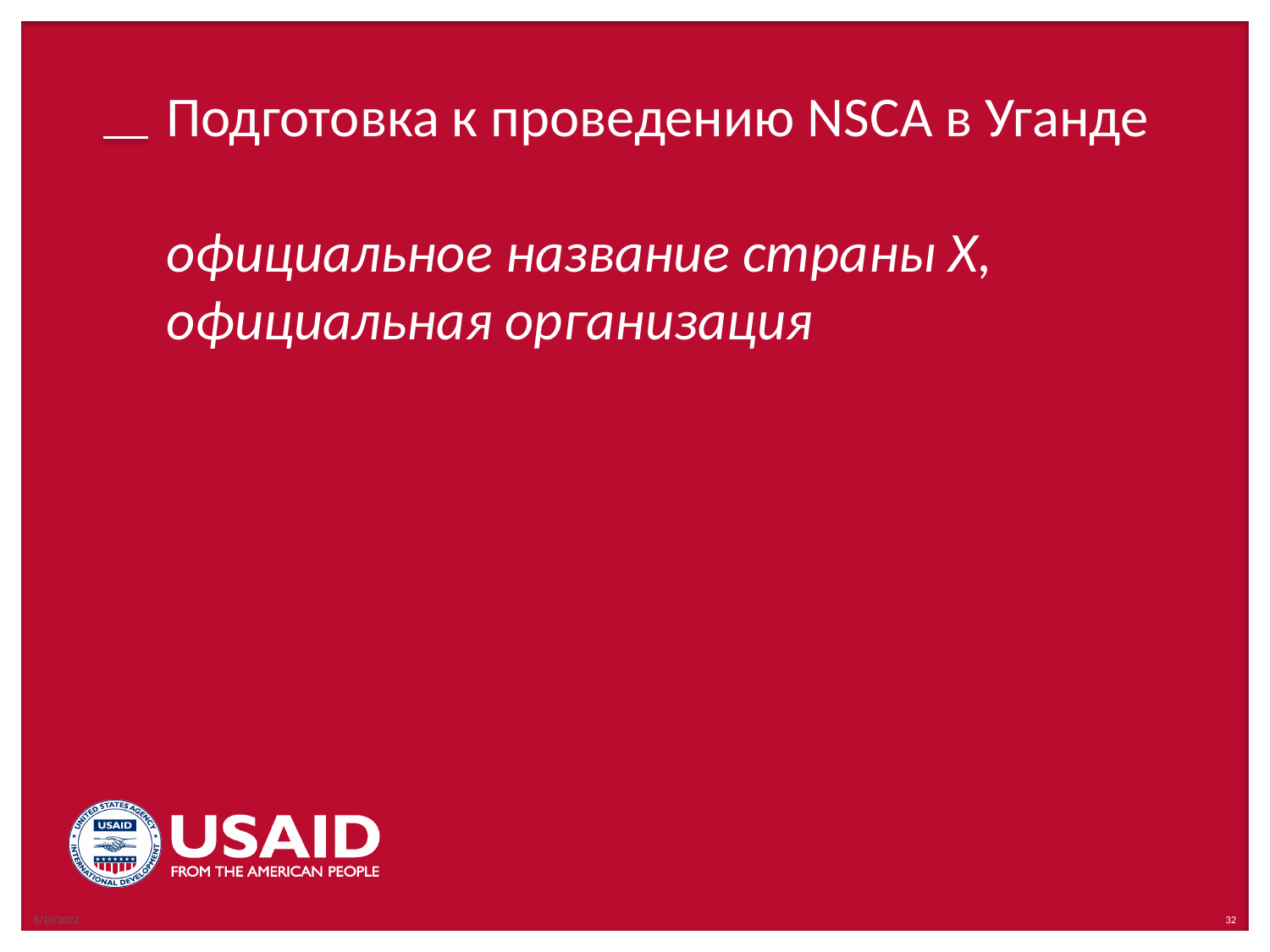

8/10/2022
# Подготовка к проведению NSCA в Уганде официальное название страны Х, официальная организация
32